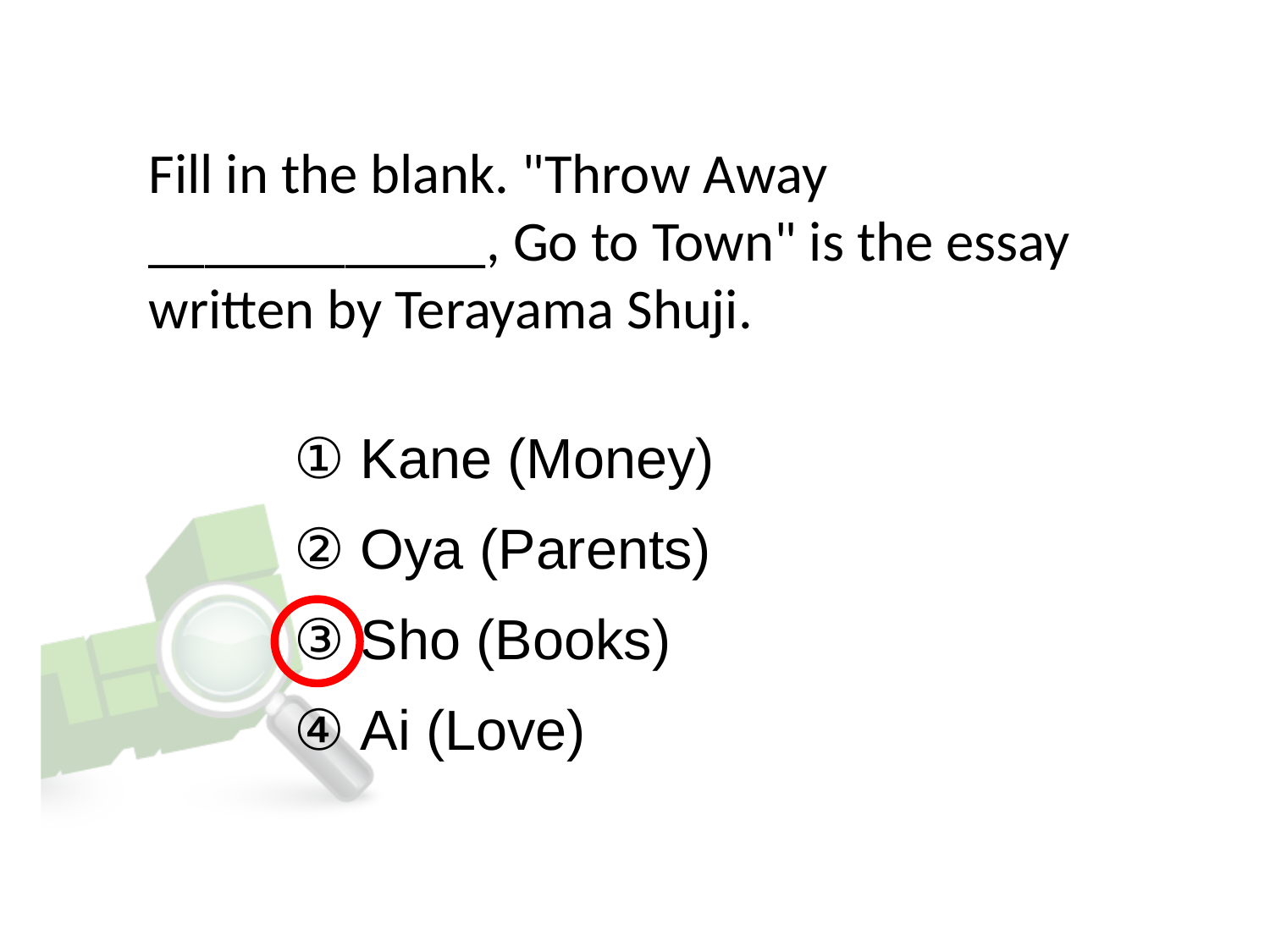

# Fill in the blank. "Throw Away ____________, Go to Town" is the essay written by Terayama Shuji.
① Kane (Money)
② Oya (Parents)
③ Sho (Books)
④ Ai (Love)